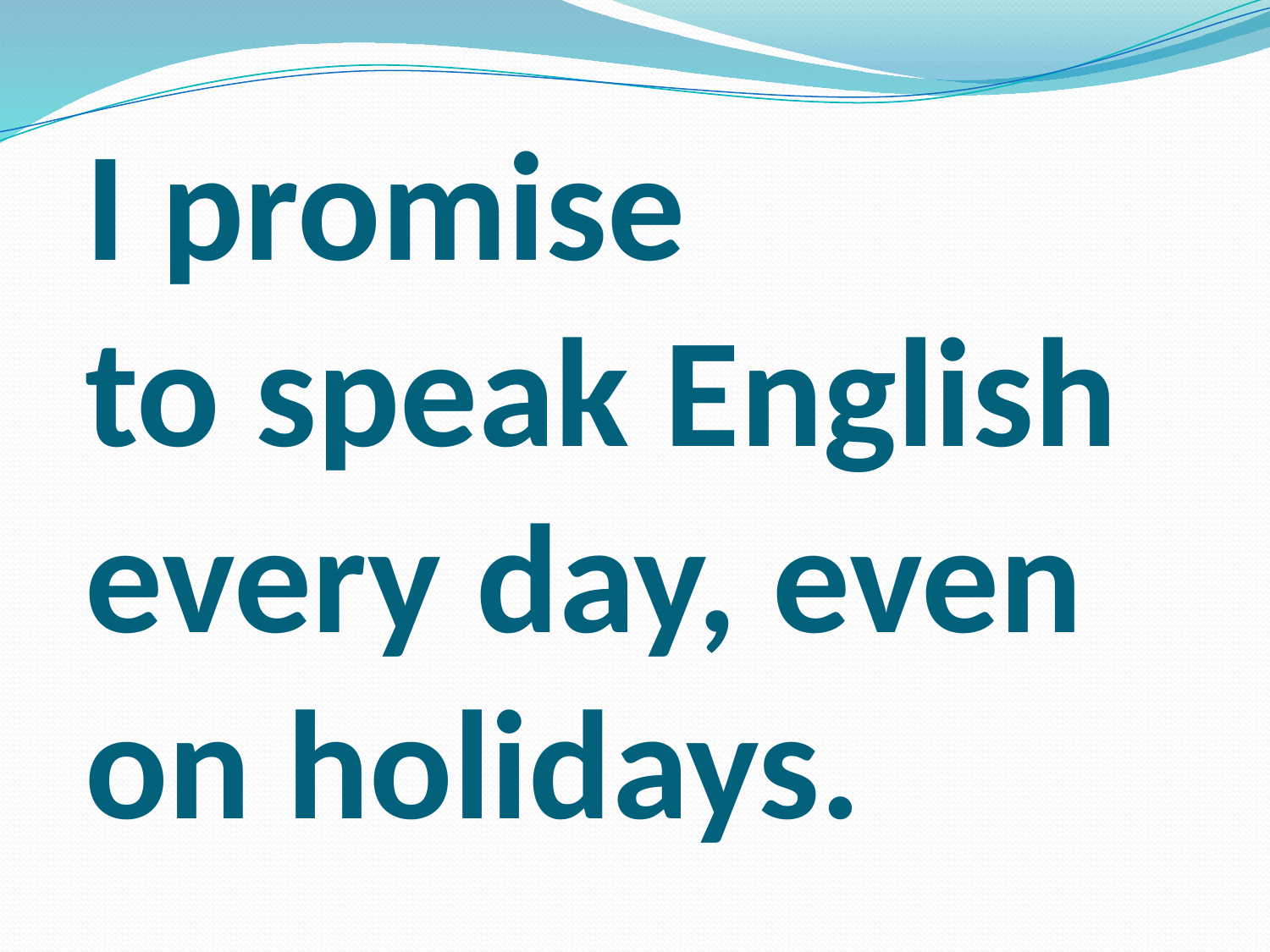

# I promise to speak English every day, even on holidays.